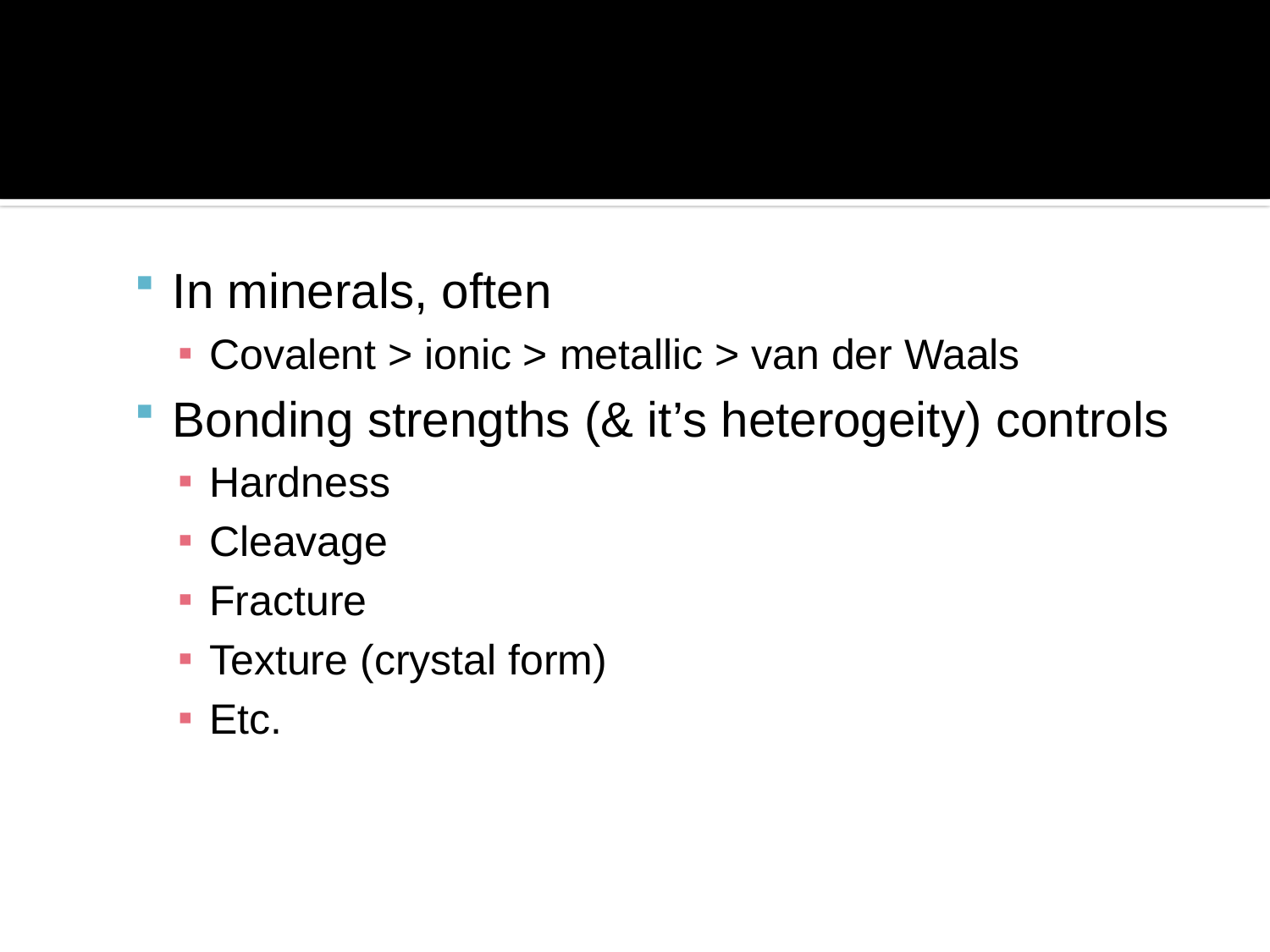

In minerals, often
Covalent > ionic > metallic > van der Waals
Bonding strengths (& it’s heterogeity) controls
Hardness
Cleavage
Fracture
Texture (crystal form)
Etc.